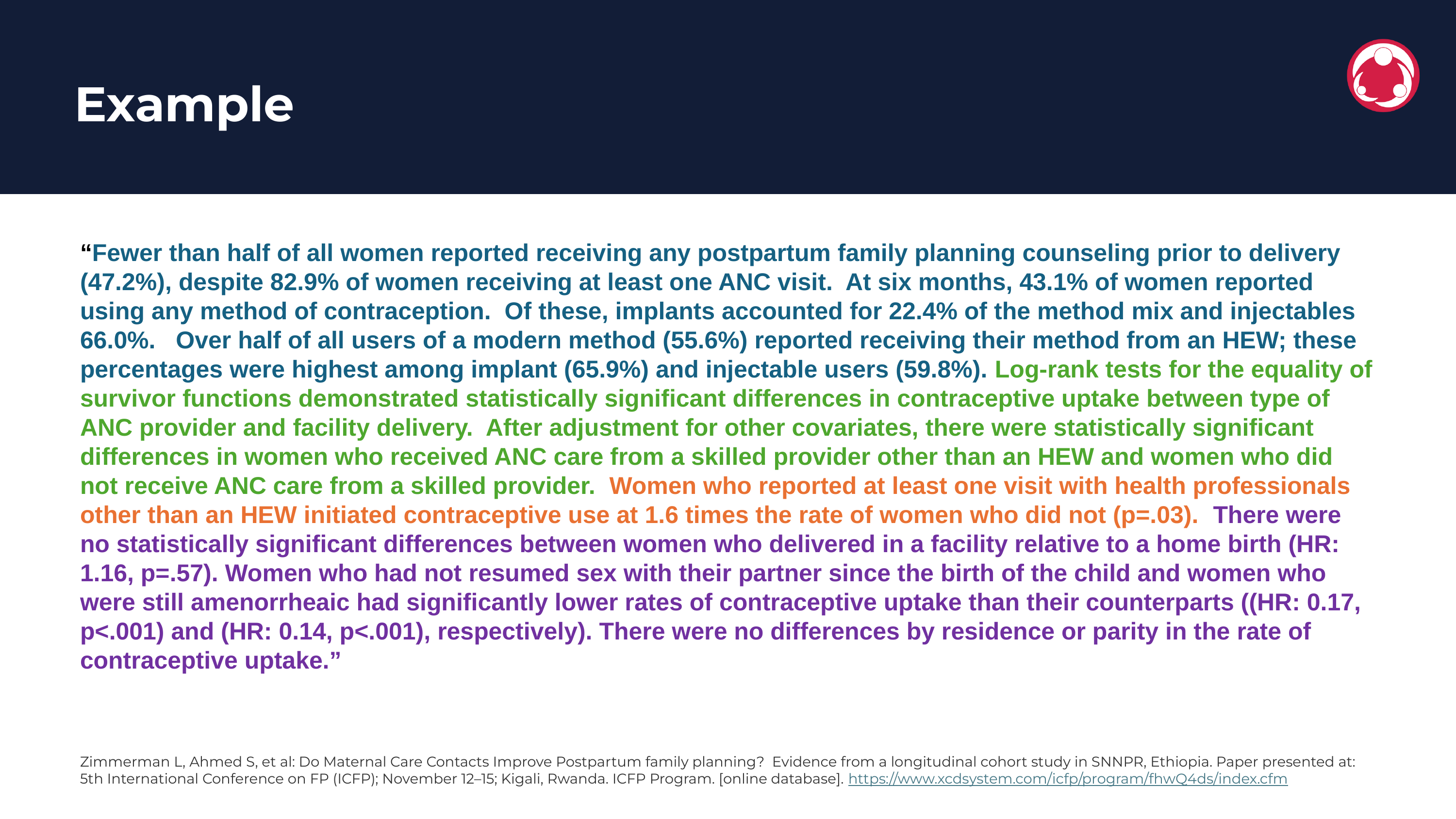

Example
“Fewer than half of all women reported receiving any postpartum family planning counseling prior to delivery (47.2%), despite 82.9% of women receiving at least one ANC visit.  At six months, 43.1% of women reported using any method of contraception.  Of these, implants accounted for 22.4% of the method mix and injectables 66.0%.   Over half of all users of a modern method (55.6%) reported receiving their method from an HEW; these percentages were highest among implant (65.9%) and injectable users (59.8%). Log-rank tests for the equality of survivor functions demonstrated statistically significant differences in contraceptive uptake between type of ANC provider and facility delivery.  After adjustment for other covariates, there were statistically significant differences in women who received ANC care from a skilled provider other than an HEW and women who did not receive ANC care from a skilled provider.  Women who reported at least one visit with health professionals other than an HEW initiated contraceptive use at 1.6 times the rate of women who did not (p=.03).  There were no statistically significant differences between women who delivered in a facility relative to a home birth (HR: 1.16, p=.57). Women who had not resumed sex with their partner since the birth of the child and women who were still amenorrheaic had significantly lower rates of contraceptive uptake than their counterparts ((HR: 0.17, p<.001) and (HR: 0.14, p<.001), respectively). There were no differences by residence or parity in the rate of contraceptive uptake.”

Zimmerman L, Ahmed S, et al: Do Maternal Care Contacts Improve Postpartum family planning?  Evidence from a longitudinal cohort study in SNNPR, Ethiopia. Paper presented at: 5th International Conference on FP (ICFP); November 12–15; Kigali, Rwanda. ICFP Program. [online database]. https://www.xcdsystem.com/icfp/program/fhwQ4ds/index.cfm